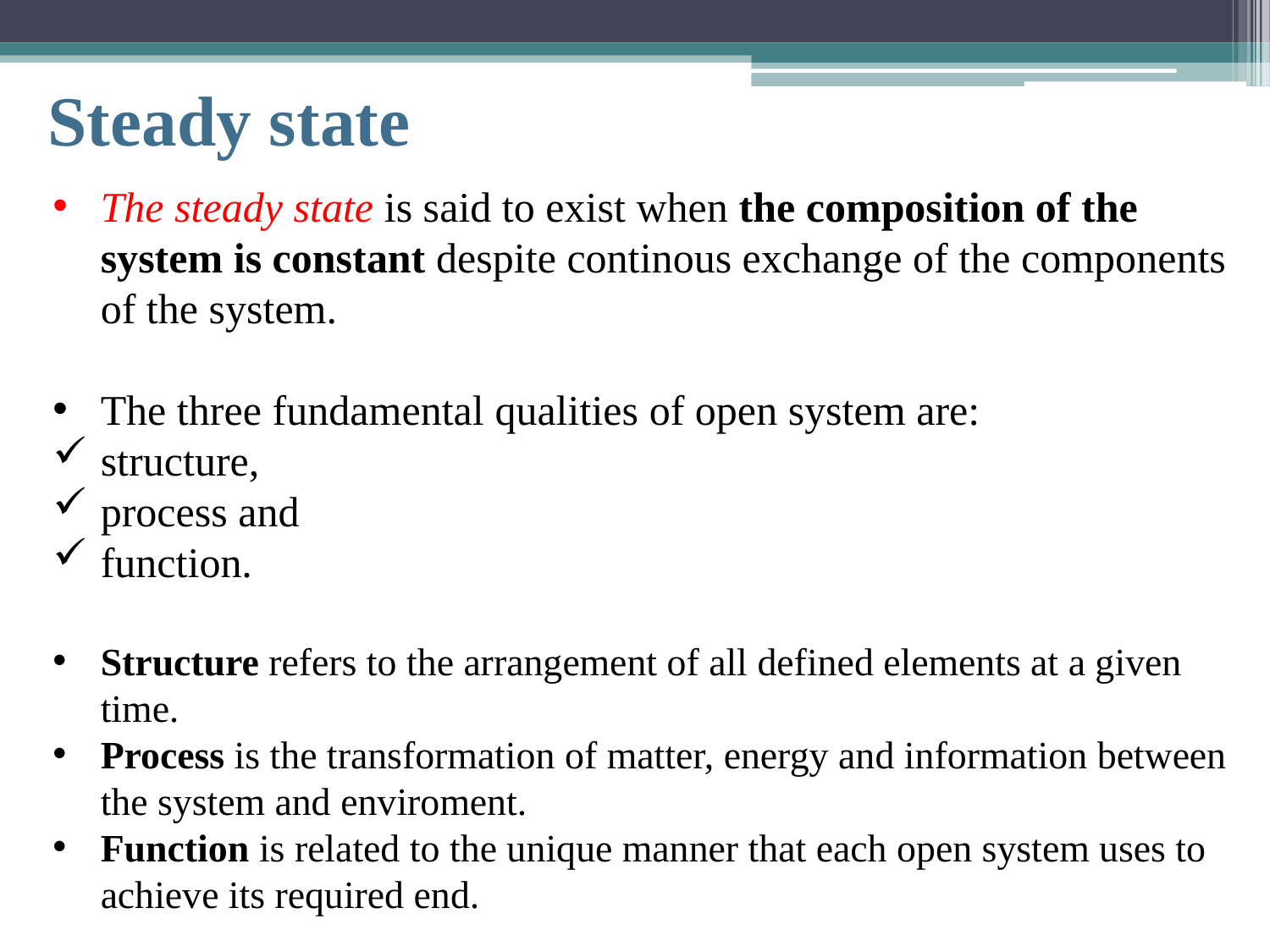

# Steady state
The steady state is said to exist when the composition of the system is constant despite continous exchange of the components of the system.

The three fundamental qualities of open system are:
structure,
process and
function.

Structure refers to the arrangement of all defined elements at a given time.
Process is the transformation of matter, energy and information between the system and enviroment.
Function is related to the unique manner that each open system uses to achieve its required end.